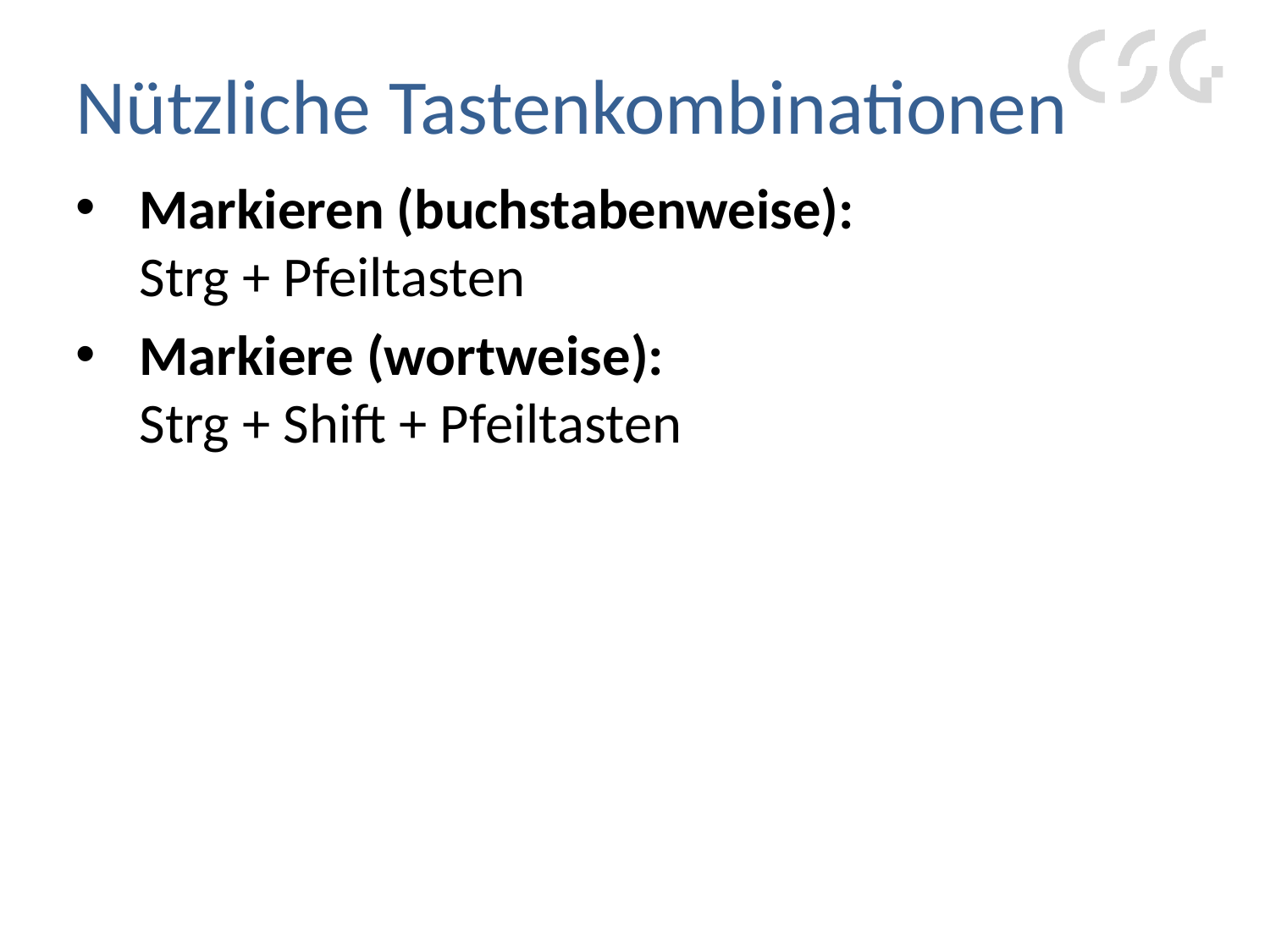

# Nützliche Tastenkombinationen
Markieren (buchstabenweise):
Strg + Pfeiltasten
Markiere (wortweise):
Strg + Shift + Pfeiltasten